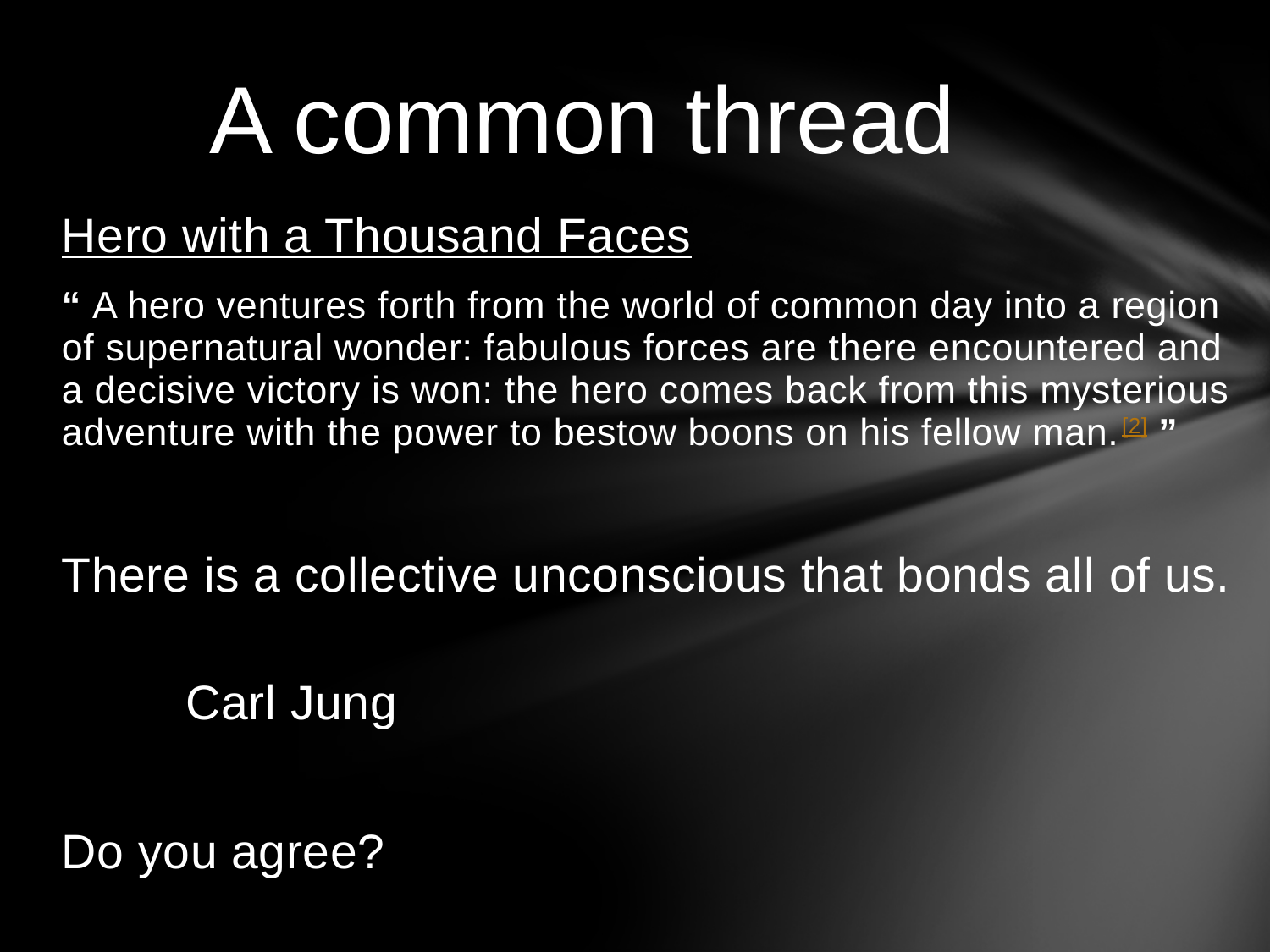

# A common thread
Hero with a Thousand Faces
“ A hero ventures forth from the world of common day into a region of supernatural wonder: fabulous forces are there encountered and a decisive victory is won: the hero comes back from this mysterious adventure with the power to bestow boons on his fellow man.[2] ”

There is a collective unconscious that bonds all of us.
							Carl Jung

Do you agree?